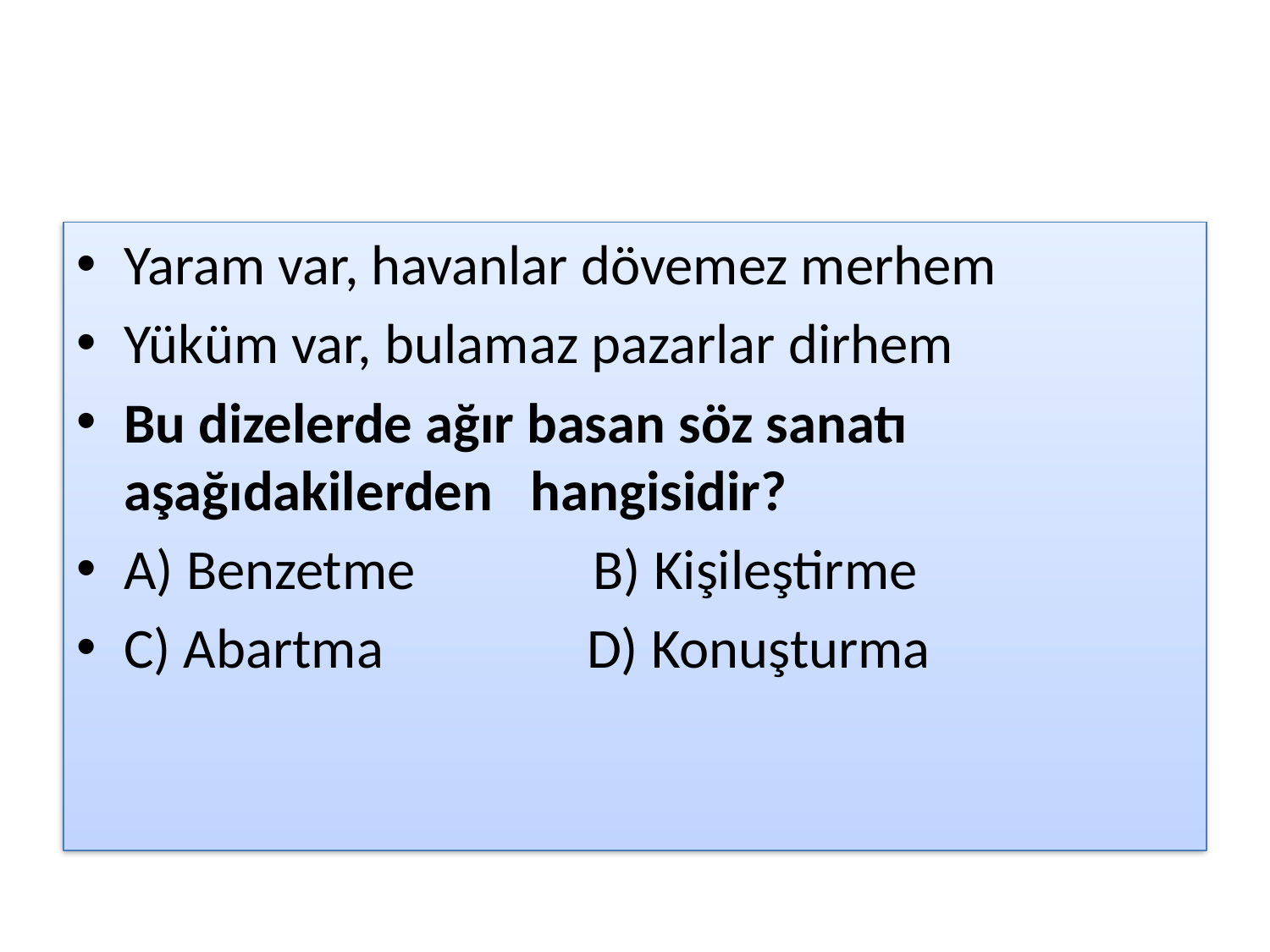

#
Yaram var, havanlar dövemez merhem
Yüküm var, bulamaz pazarlar dirhem
Bu dizelerde ağır basan söz sanatı aşağıdakilerden   hangisidir?
A) Benzetme              B) Kişileştirme
C) Abartma                D) Konuşturma